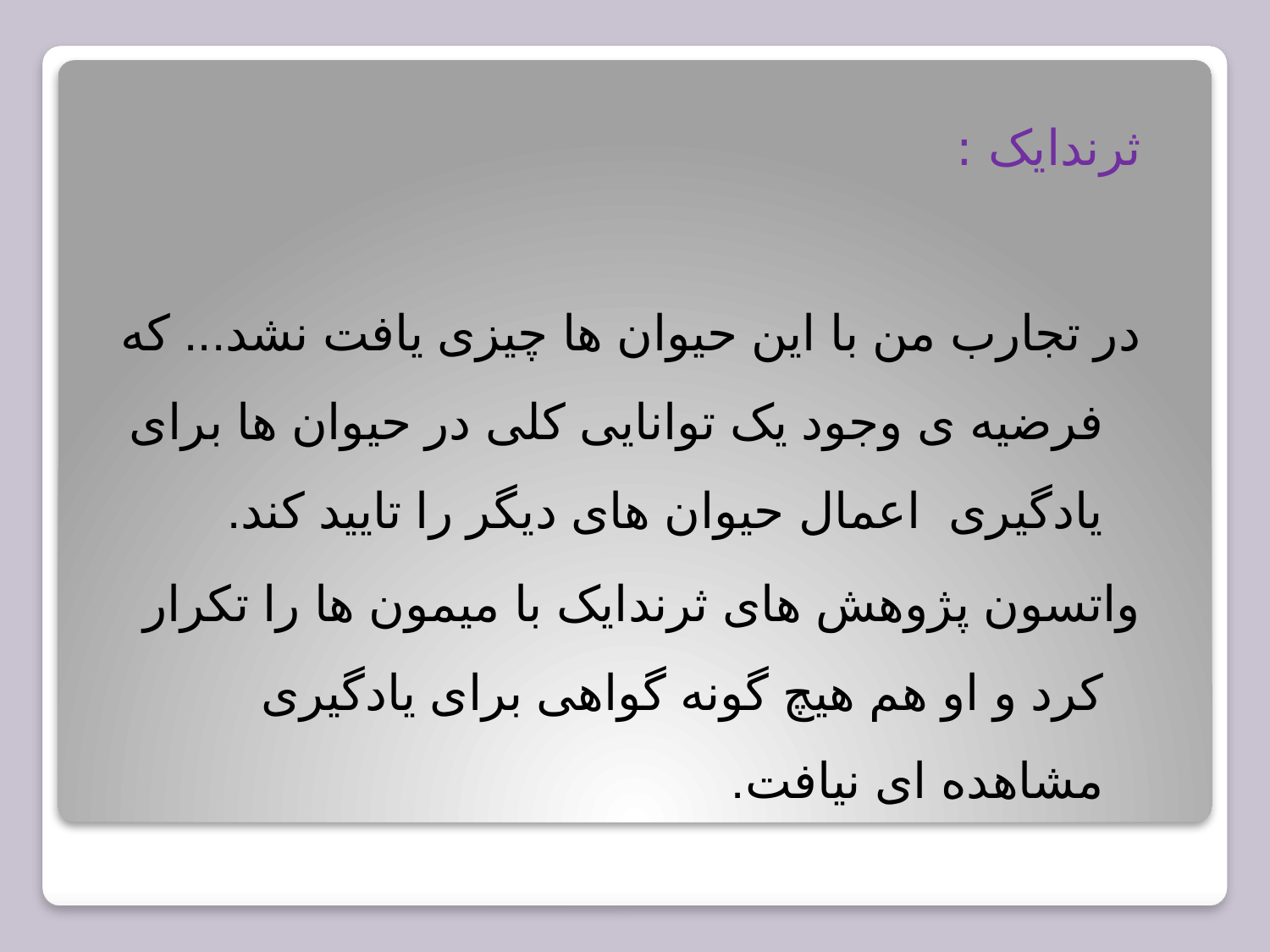

ثرندایک :

در تجارب من با این حیوان ها چیزی یافت نشد... که فرضیه ی وجود یک توانایی کلی در حیوان ها برای یادگیری  اعمال حیوان های دیگر را تایید کند.
واتسون پژوهش های ثرندایک با میمون ها را تکرار کرد و او هم هیچ گونه گواهی برای یادگیری مشاهده ای نیافت.